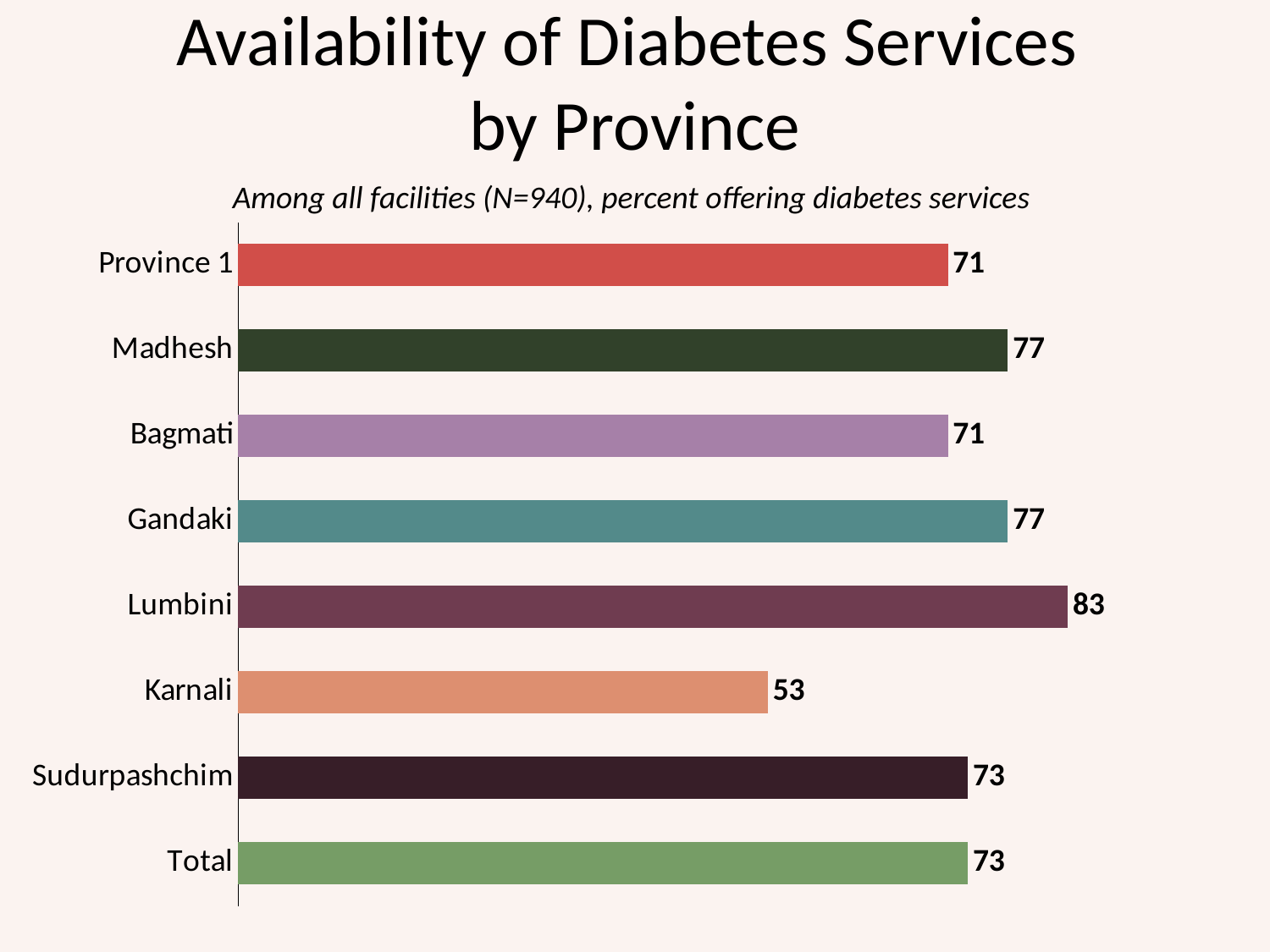

Availability of Diabetes Services
by Province
Among all facilities (N=940), percent offering diabetes services

### Chart

| Category | Series 1 |
|---|---|
| Total | 73.0 |
| Sudurpashchim | 73.0 |
| Karnali | 53.0 |
| Lumbini | 83.0 |
| Gandaki | 77.0 |
| Bagmati | 71.0 |
| Madhesh | 77.0 |
| Province 1 | 71.0 |